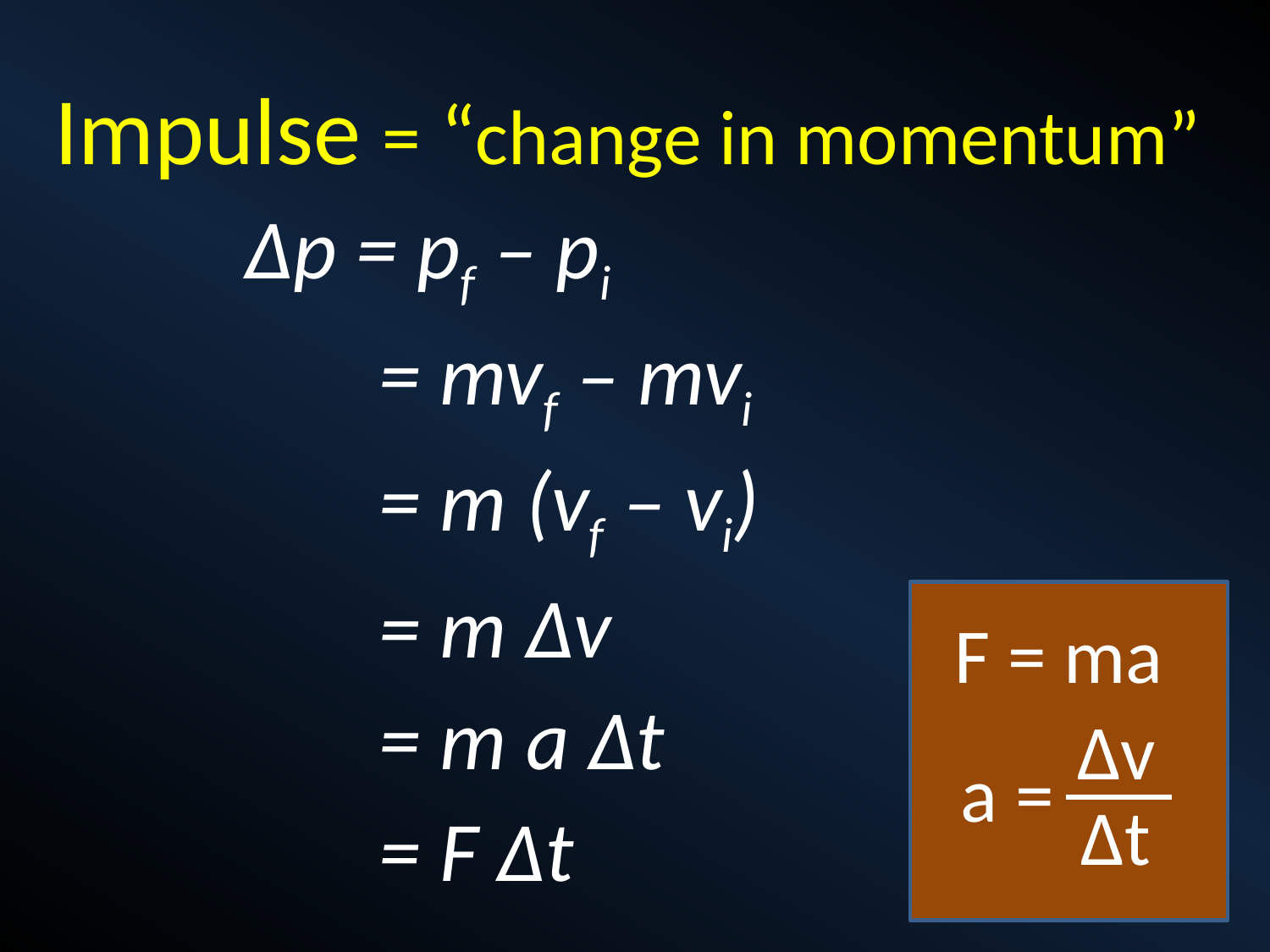

Impulse = “change in momentum”
Δp = pf – pi
       = mvf – mvi
       = m (vf – vi)
       = m Δv
       = m a Δt
       = F Δt

F = ma
Δv

a =
Δt